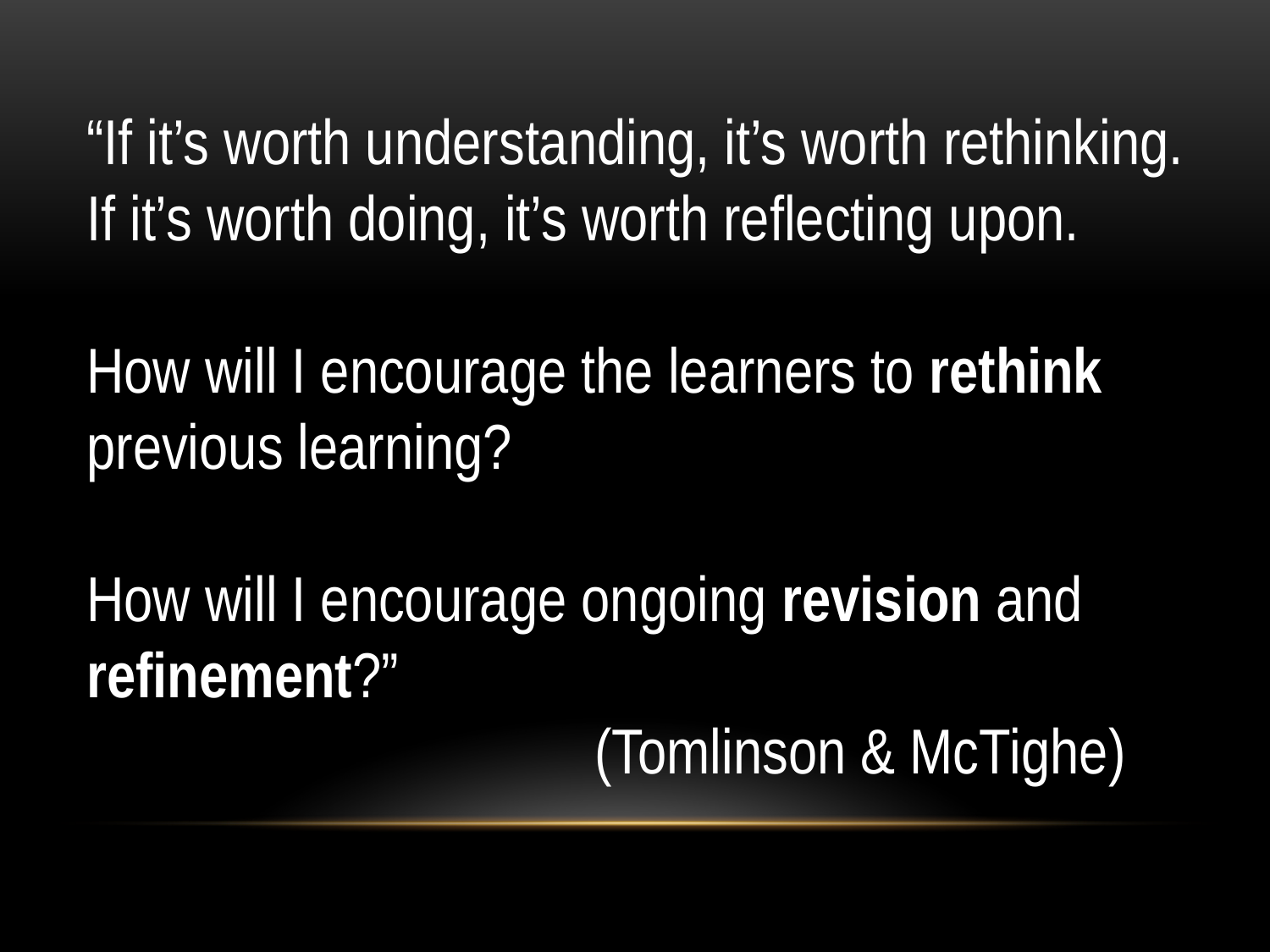

“If it’s worth understanding, it’s worth rethinking.  If it’s worth doing, it’s worth reflecting upon.

How will I encourage the learners to rethink previous learning?

How will I encourage ongoing revision and refinement?”
				(Tomlinson & McTighe)